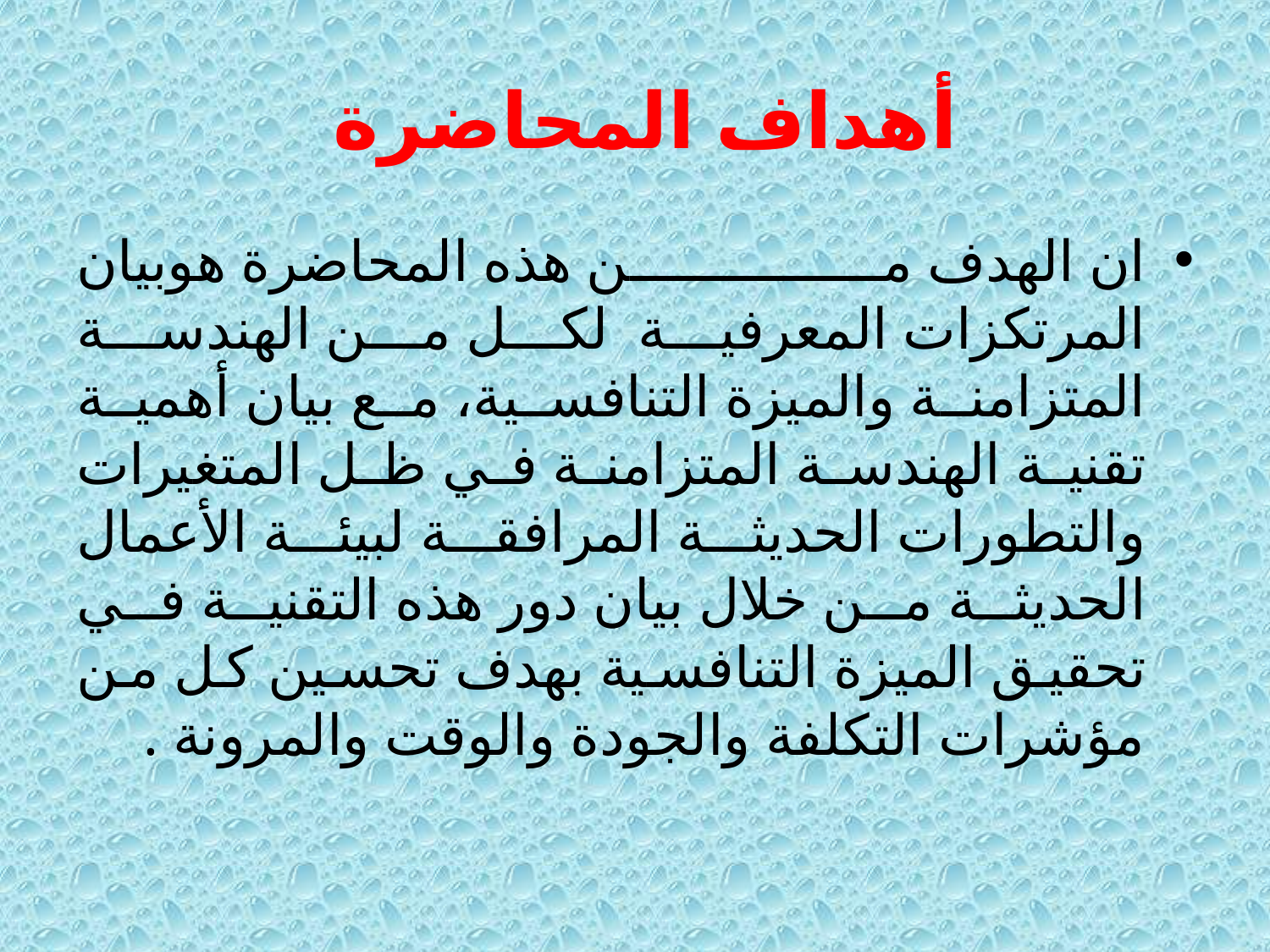

# أهداف المحاضرة
ان الهدف من هذه المحاضرة هوبيان المرتكزات المعرفية  لكل من الهندسة المتزامنة والميزة التنافسية، مع بيان أهمية تقنية الهندسة المتزامنة في ظل المتغيرات والتطورات الحديثة المرافقة لبيئة الأعمال الحديثة من خلال بيان دور هذه التقنية في تحقيق الميزة التنافسية بهدف تحسين كل من مؤشرات التكلفة والجودة والوقت والمرونة .